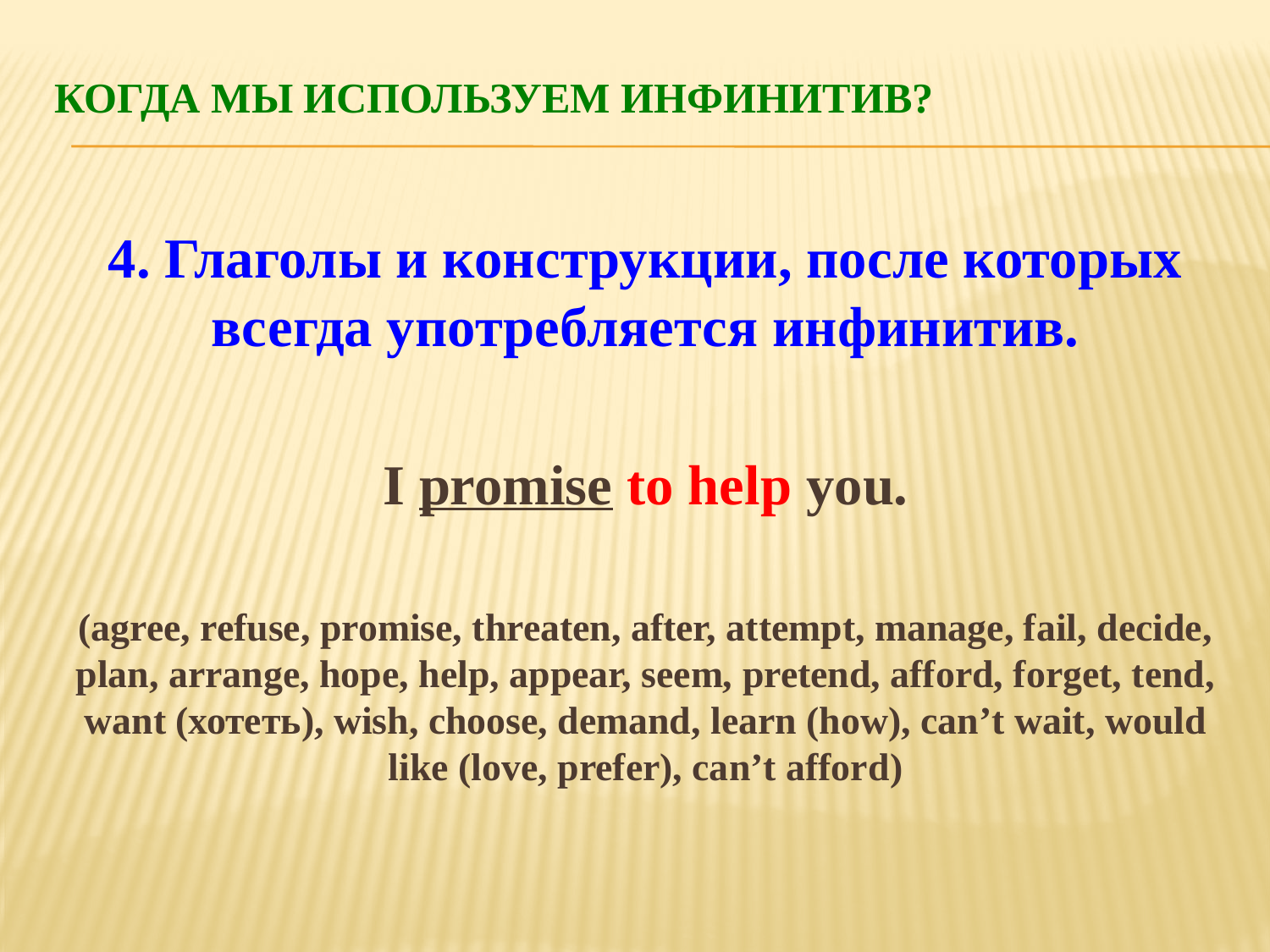

# Когда мы используем инфинитив?
4. Глаголы и конструкции, после которых всегда употребляется инфинитив.

I promise to help you.

(agree, refuse, promise, threaten, after, attempt, manage, fail, decide, plan, arrange, hope, help, appear, seem, pretend, afford, forget, tend, want (хотеть), wish, choose, demand, learn (how), can’t wait, would like (love, prefer), can’t afford)